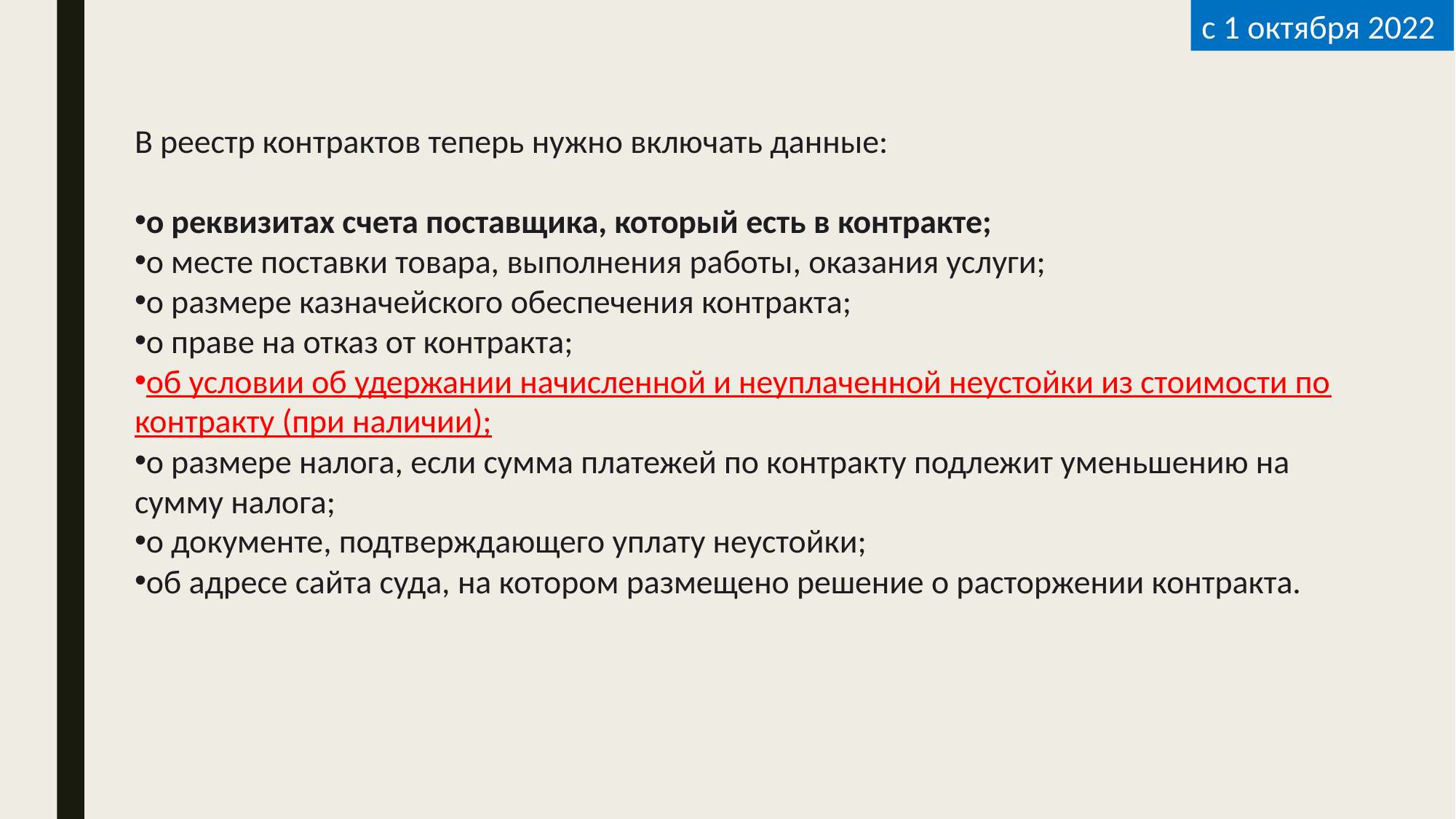

с 1 октября 2022
В реестр контрактов теперь нужно включать данные:

о реквизитах счета поставщика, который есть в контракте;
о месте поставки товара, выполнения работы, оказания услуги;
о размере казначейского обеспечения контракта;
о праве на отказ от контракта;
об условии об удержании начисленной и неуплаченной неустойки из стоимости по контракту (при наличии);
о размере налога, если сумма платежей по контракту подлежит уменьшению на сумму налога;
о документе, подтверждающего уплату неустойки;
об адресе сайта суда, на котором размещено решение о расторжении контракта.